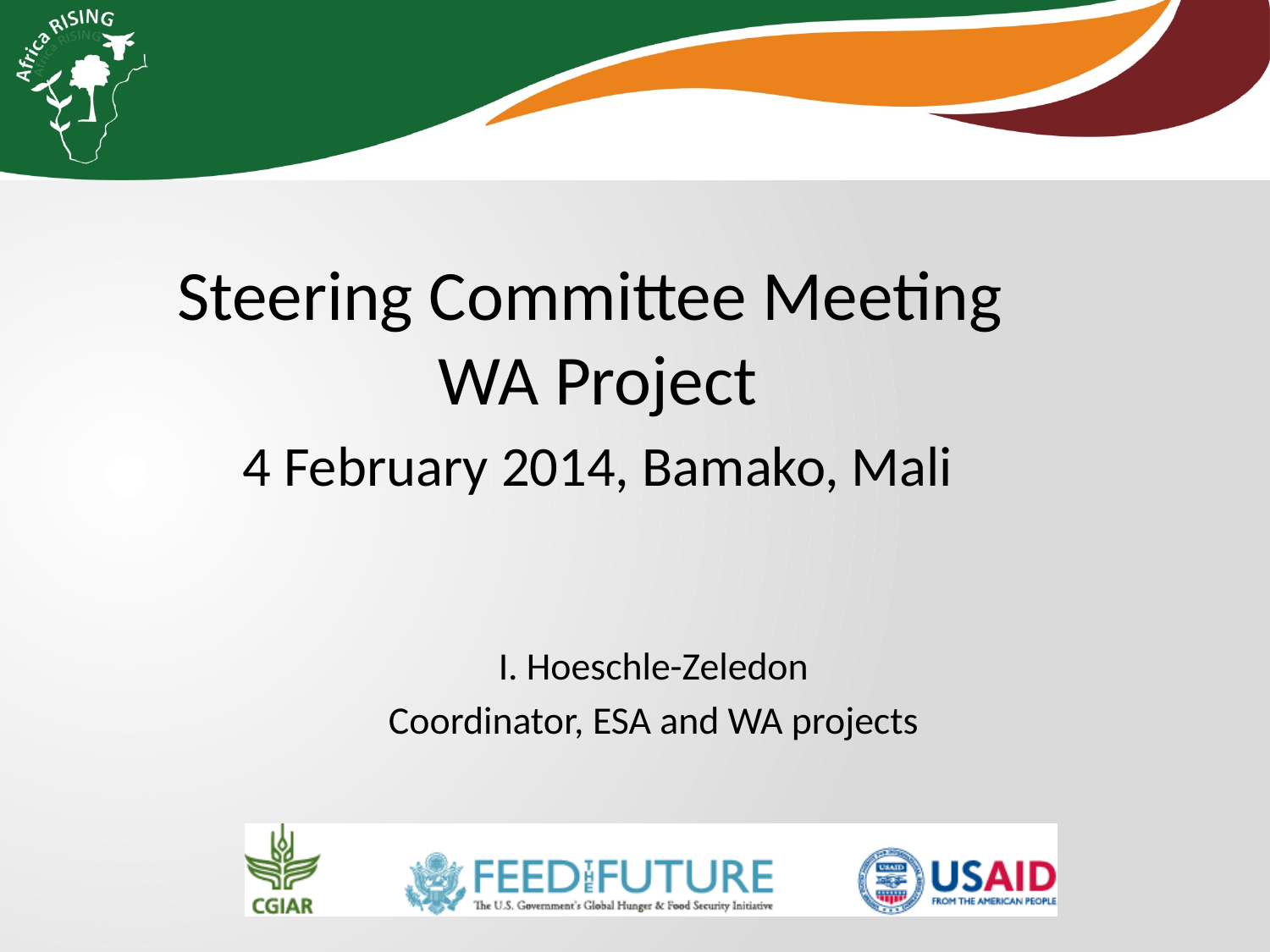

Steering Committee Meeting
WA Project
4 February 2014, Bamako, Mali
I. Hoeschle-Zeledon
Coordinator, ESA and WA projects